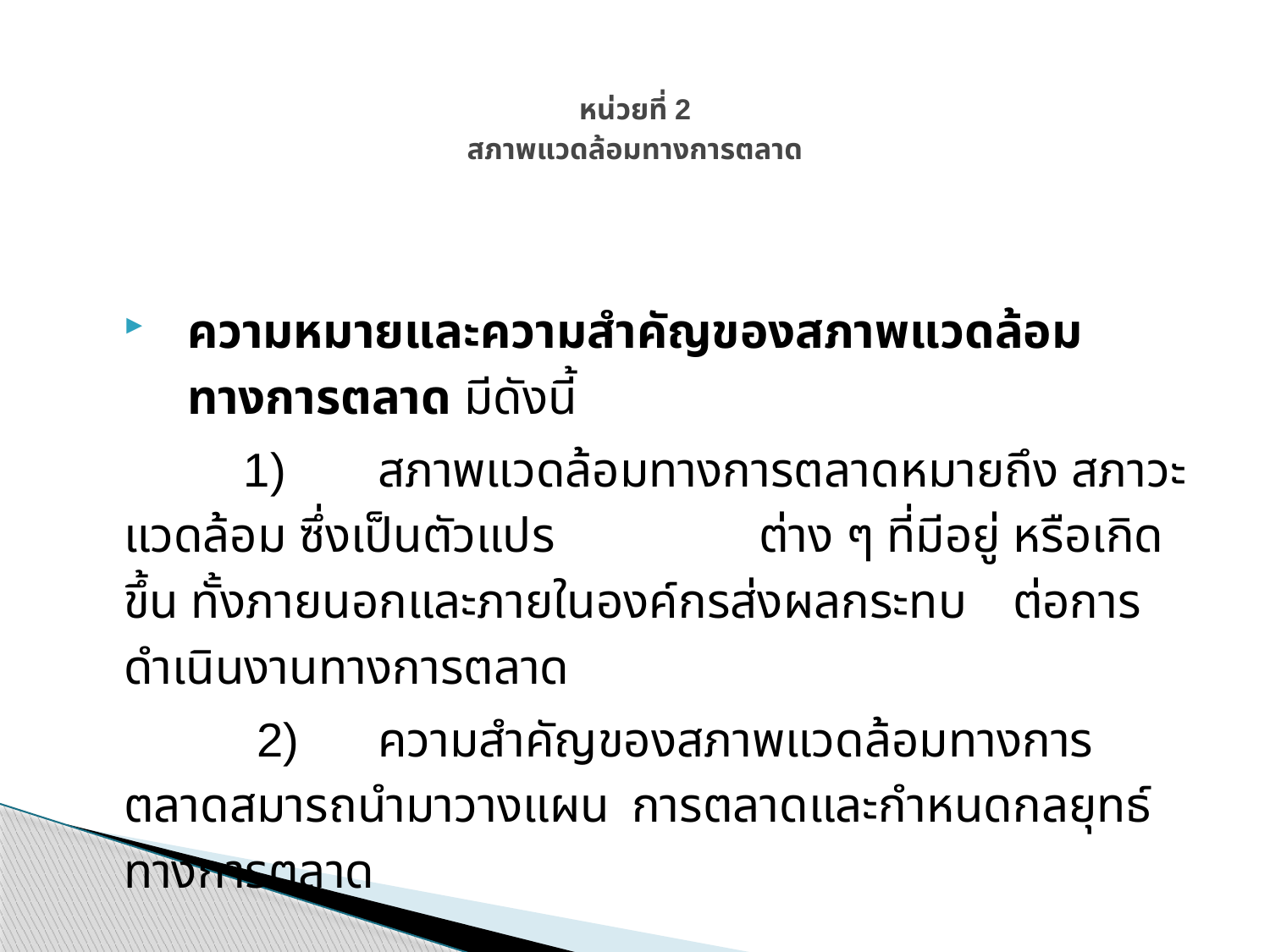

# หน่วยที่ 2 สภาพแวดล้อมทางการตลาด
ความหมายและความสำคัญของสภาพแวดล้อมทางการตลาด มีดังนี้
         1) 	สภาพแวดล้อมทางการตลาดหมายถึง สภาวะแวดล้อม ซึ่งเป็นตัวแปร                	ต่าง ๆ ที่มีอยู่ หรือเกิดขึ้น ทั้งภายนอกและภายในองค์กรส่งผลกระทบ	ต่อการดำเนินงานทางการตลาด
          2)  	ความสำคัญของสภาพแวดล้อมทางการตลาดสมารถนำมาวางแผน	การตลาดและกำหนดกลยุทธ์ทางการตลาด